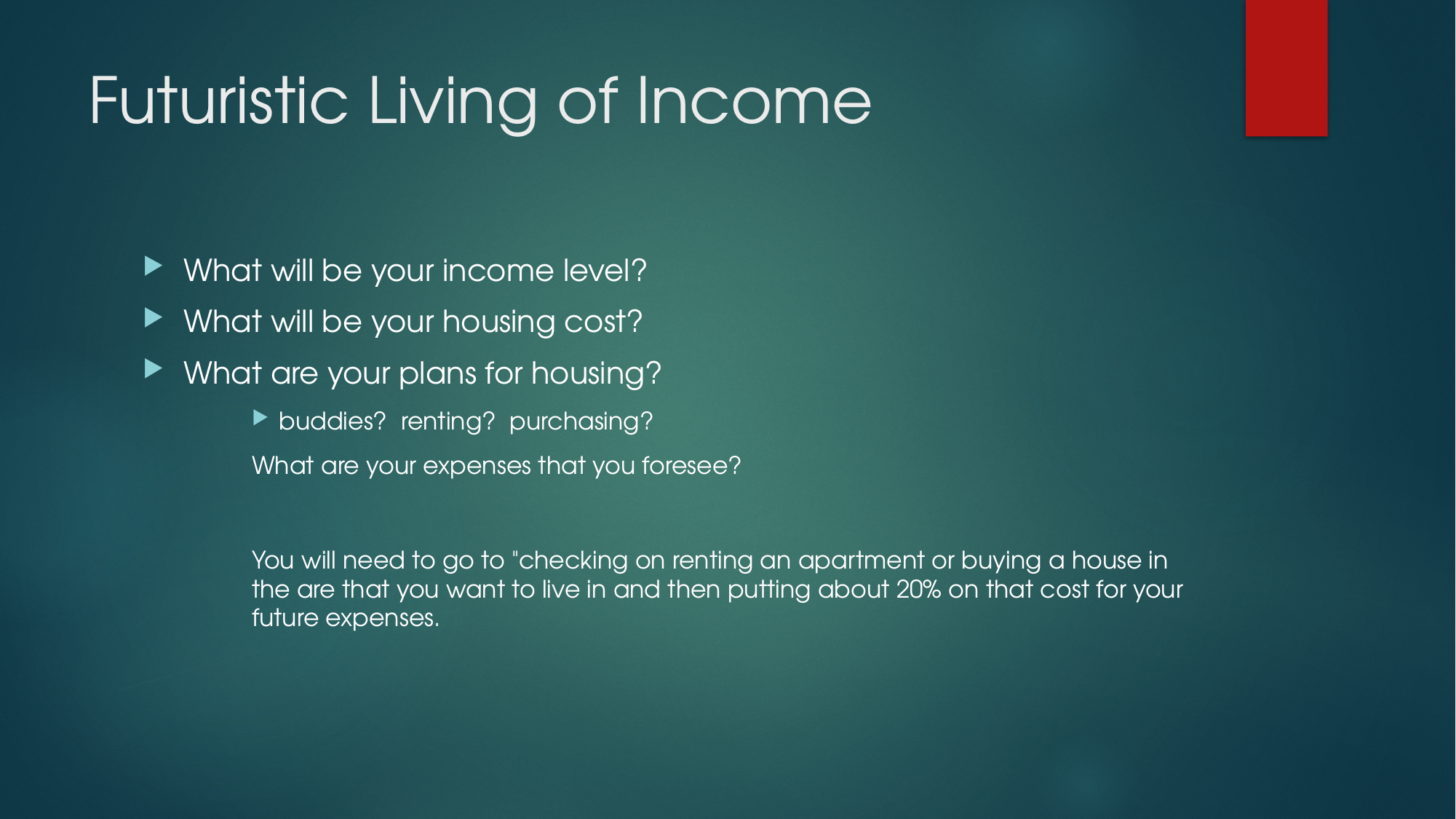

# Futuristic Living of Income
What will be your income level?
What will be your housing cost?
What are your plans for housing?
buddies?  renting?  purchasing?
What are your expenses that you foresee?

You will need to go to "checking on renting an apartment or buying a house in the are that you want to live in and then putting about 20% on that cost for your future expenses.